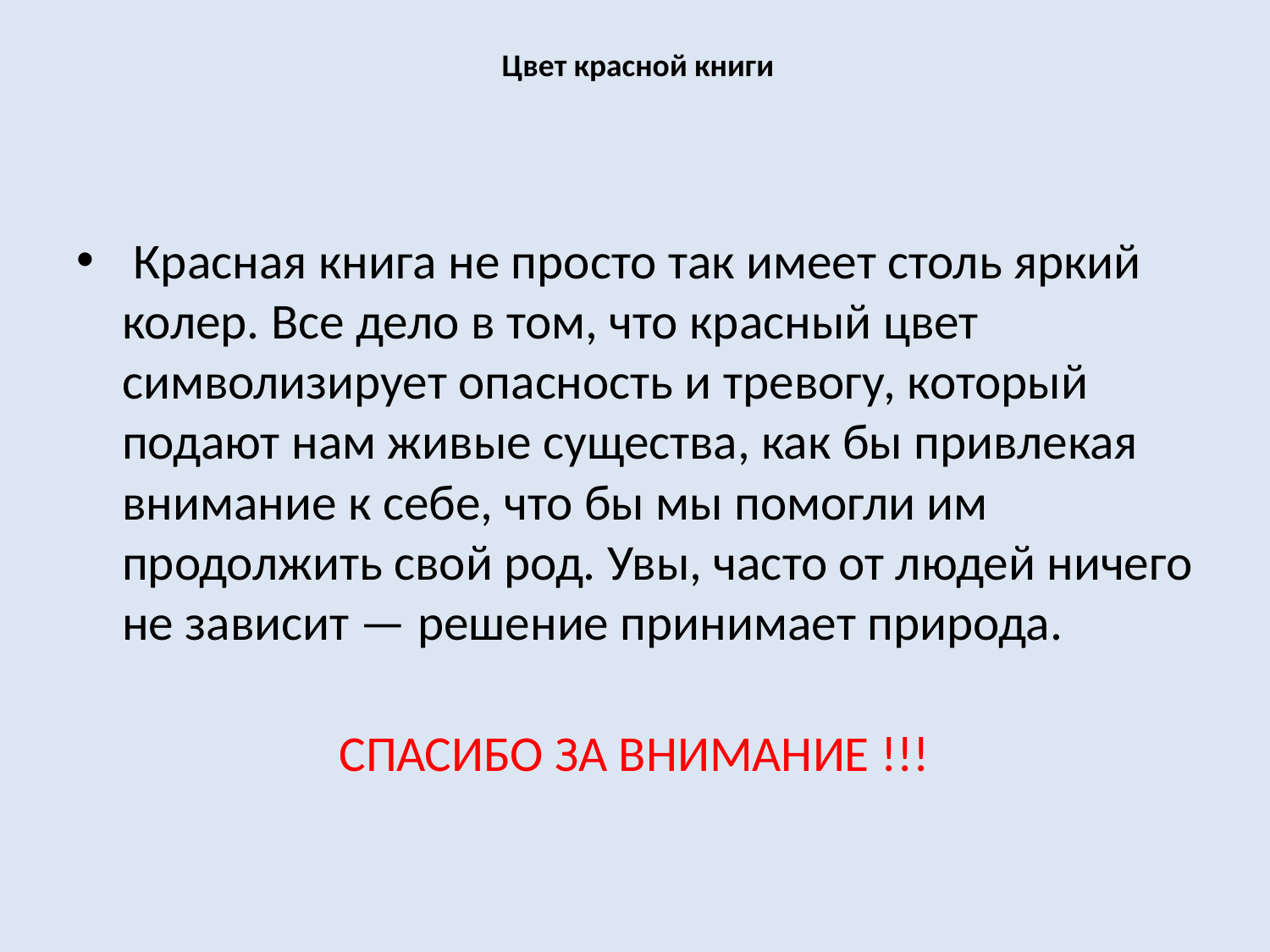

# Цвет красной книги
 Красная книга не просто так имеет столь яркий колер. Все дело в том, что красный цвет символизирует опасность и тревогу, который подают нам живые существа, как бы привлекая внимание к себе, что бы мы помогли им продолжить свой род. Увы, часто от людей ничего не зависит — решение принимает природа.
                   СПАСИБО ЗА ВНИМАНИЕ !!!